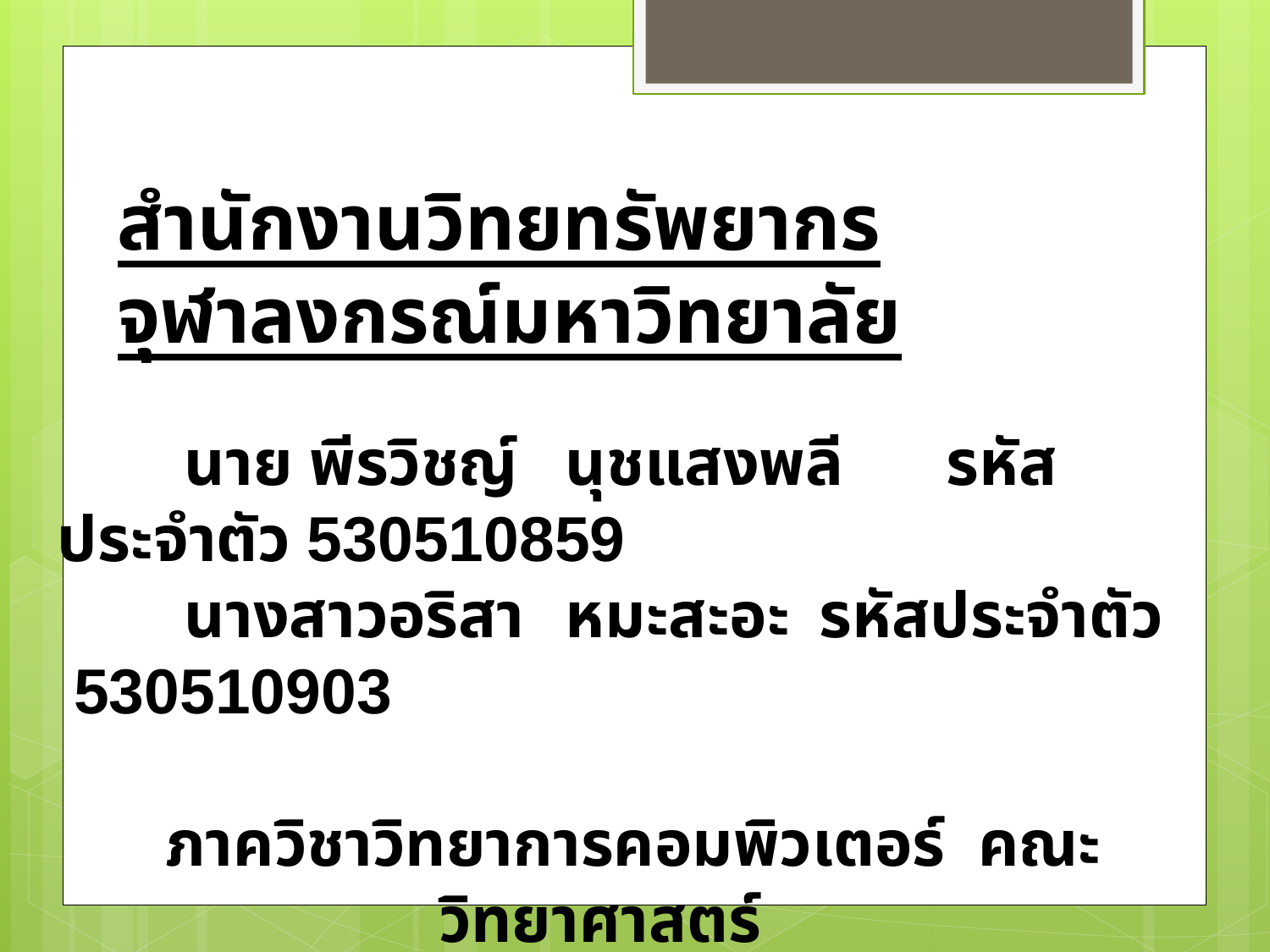

สำนักงานวิทยทรัพยากร จุฬาลงกรณ์มหาวิทยาลัย
	นาย พีรวิชญ์	นุชแสงพลี	รหัสประจำตัว 530510859
	นางสาวอริสา	หมะสะอะ	รหัสประจำตัว 530510903

 ภาควิชาวิทยาการคอมพิวเตอร์  คณะวิทยาศาสตร์
        มหาวิทยาลัยเชียงใหม่